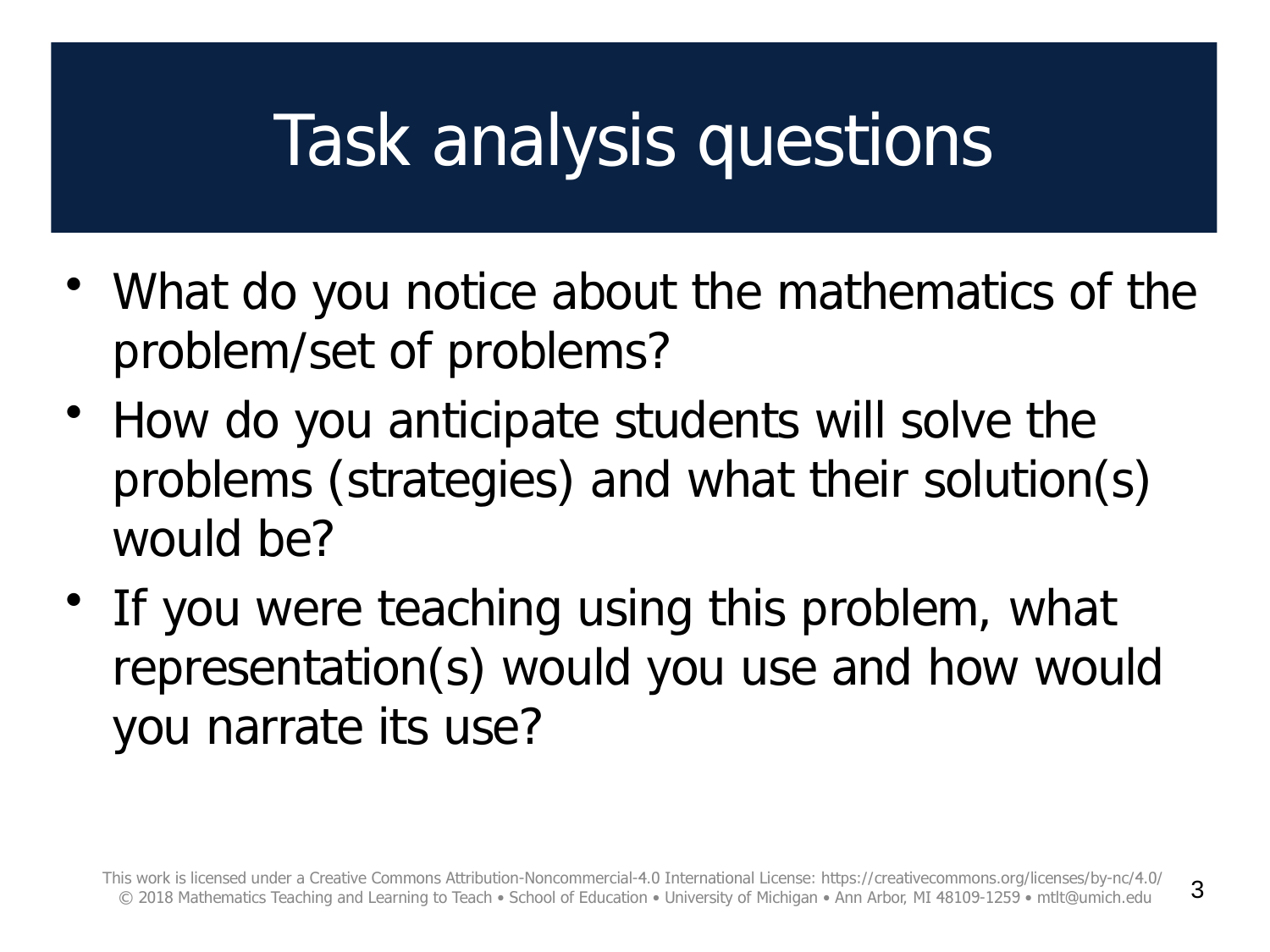

# Task analysis questions
What do you notice about the mathematics of the problem/set of problems?
How do you anticipate students will solve the problems (strategies) and what their solution(s) would be?
If you were teaching using this problem, what representation(s) would you use and how would you narrate its use?
This work is licensed under a Creative Commons Attribution-Noncommercial-4.0 International License: https://creativecommons.org/licenses/by-nc/4.0/
© 2018 Mathematics Teaching and Learning to Teach • School of Education • University of Michigan • Ann Arbor, MI 48109-1259 • mtlt@umich.edu
3